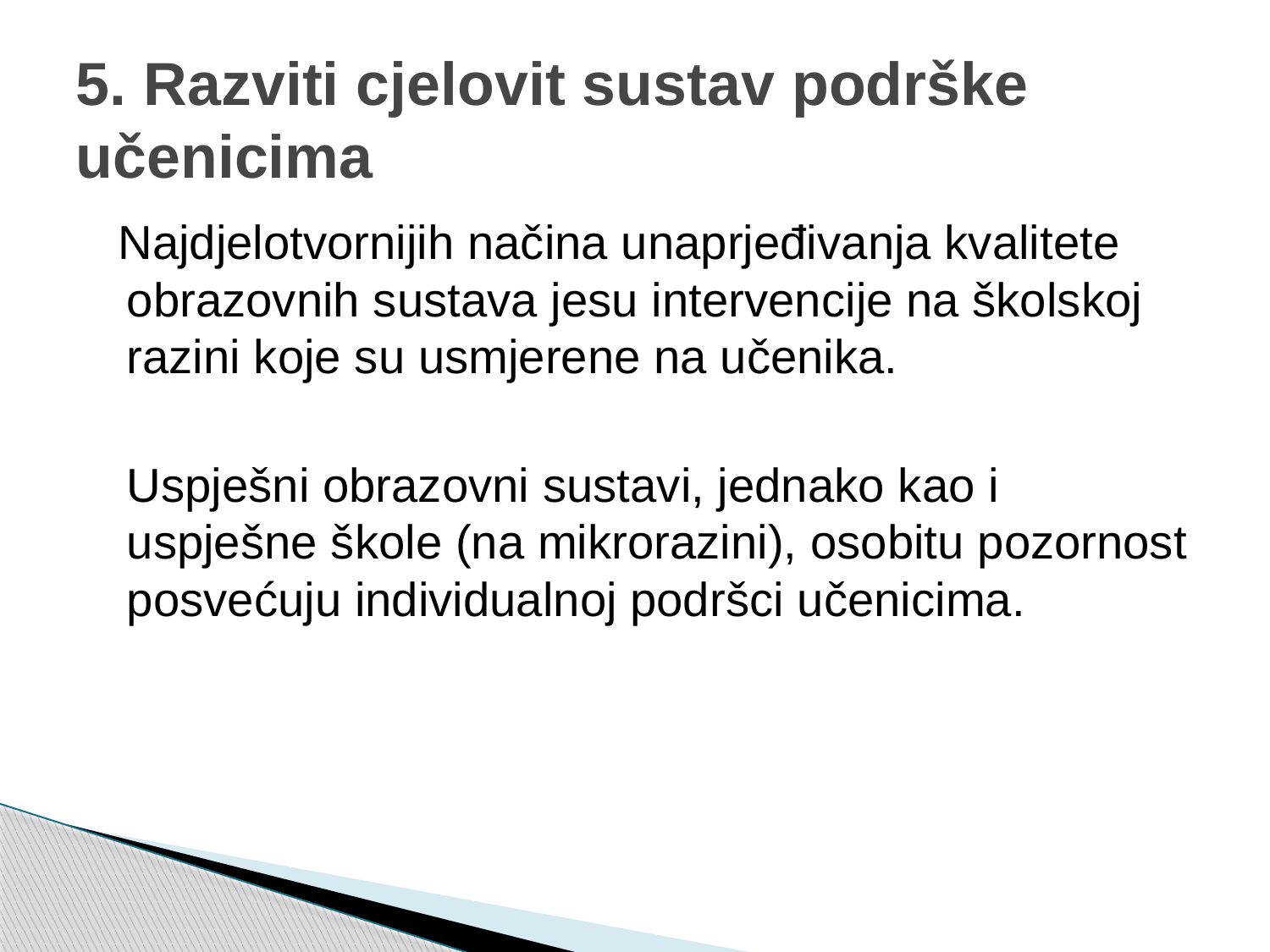

# 5. Razviti cjelovit sustav podrške učenicima
  Najdjelotvornijih načina unaprjeđivanja kvalitete obrazovnih sustava jesu intervencije na školskoj razini koje su usmjerene na učenika.

	Uspješni obrazovni sustavi, jednako kao i uspješne škole (na mikrorazini), osobitu pozornost posvećuju individualnoj podršci učenicima.